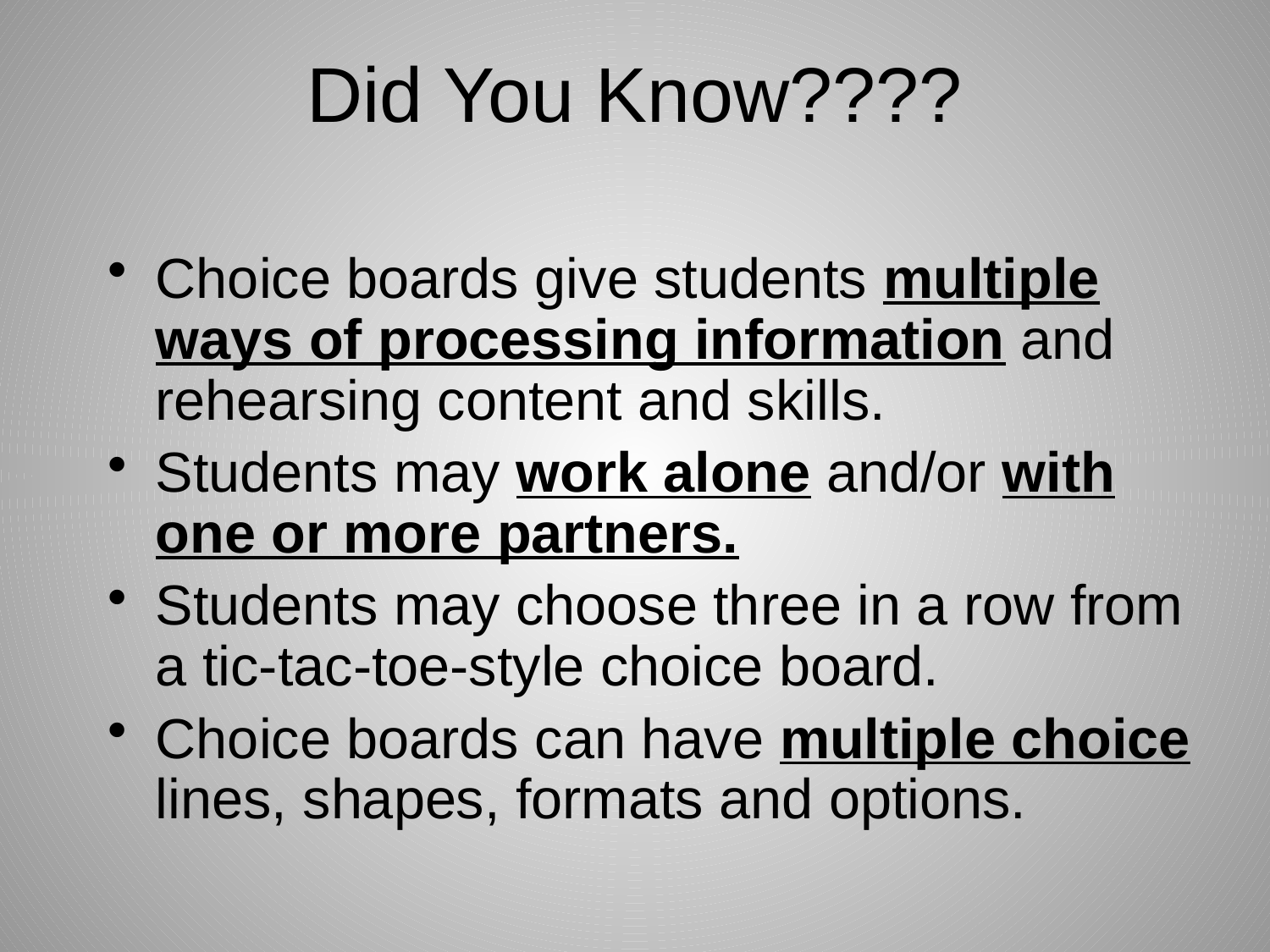

# Did You Know????
Choice boards give students multiple ways of processing information and rehearsing content and skills.
Students may work alone and/or with one or more partners.
Students may choose three in a row from a tic-tac-toe-style choice board.
Choice boards can have multiple choice lines, shapes, formats and options.